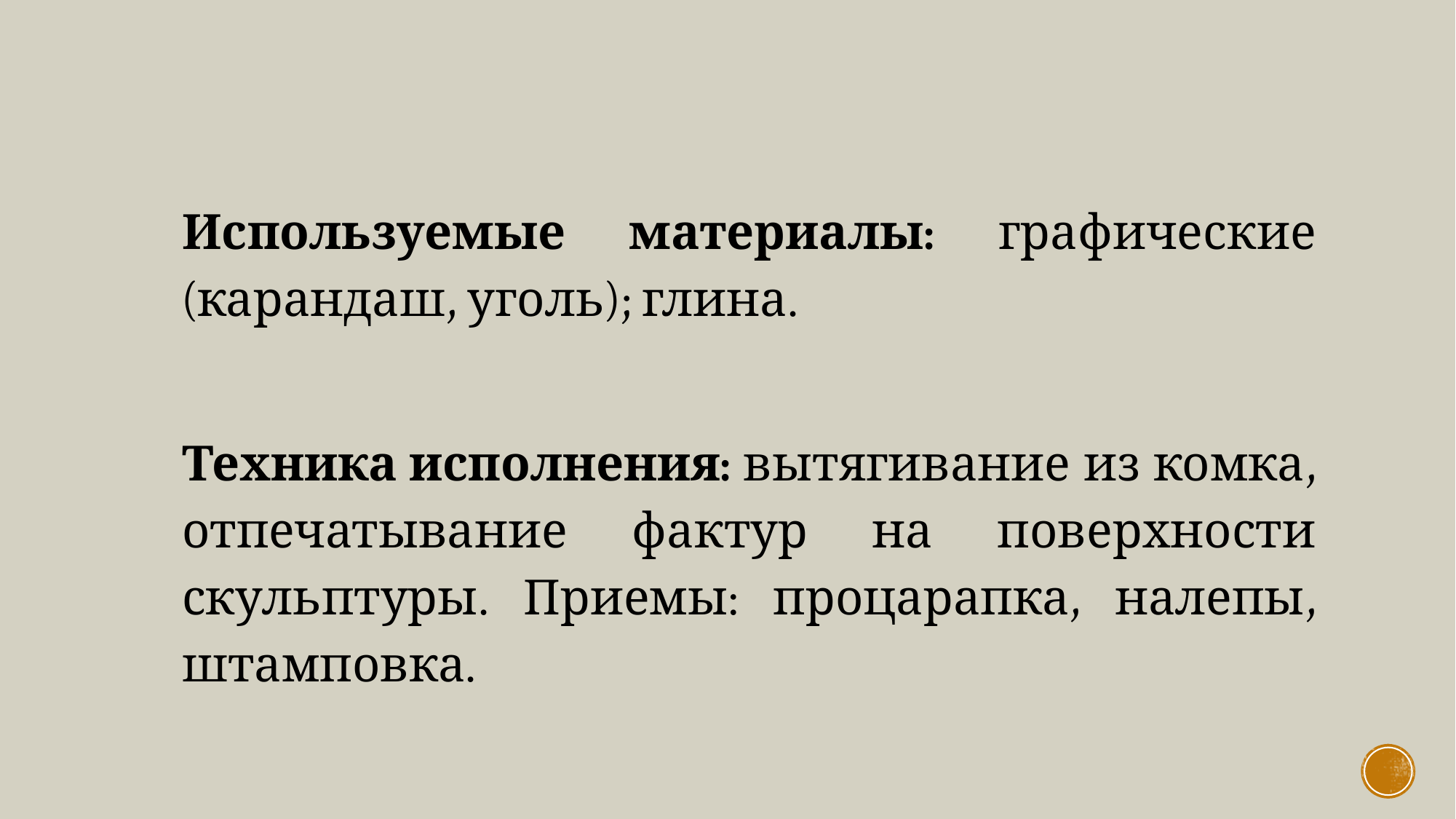

Используемые материалы: графические (карандаш, уголь); глина.

Техника исполнения: вытягивание из комка, отпечатывание фактур на поверхности скульптуры. Приемы: процарапка, налепы, штамповка.